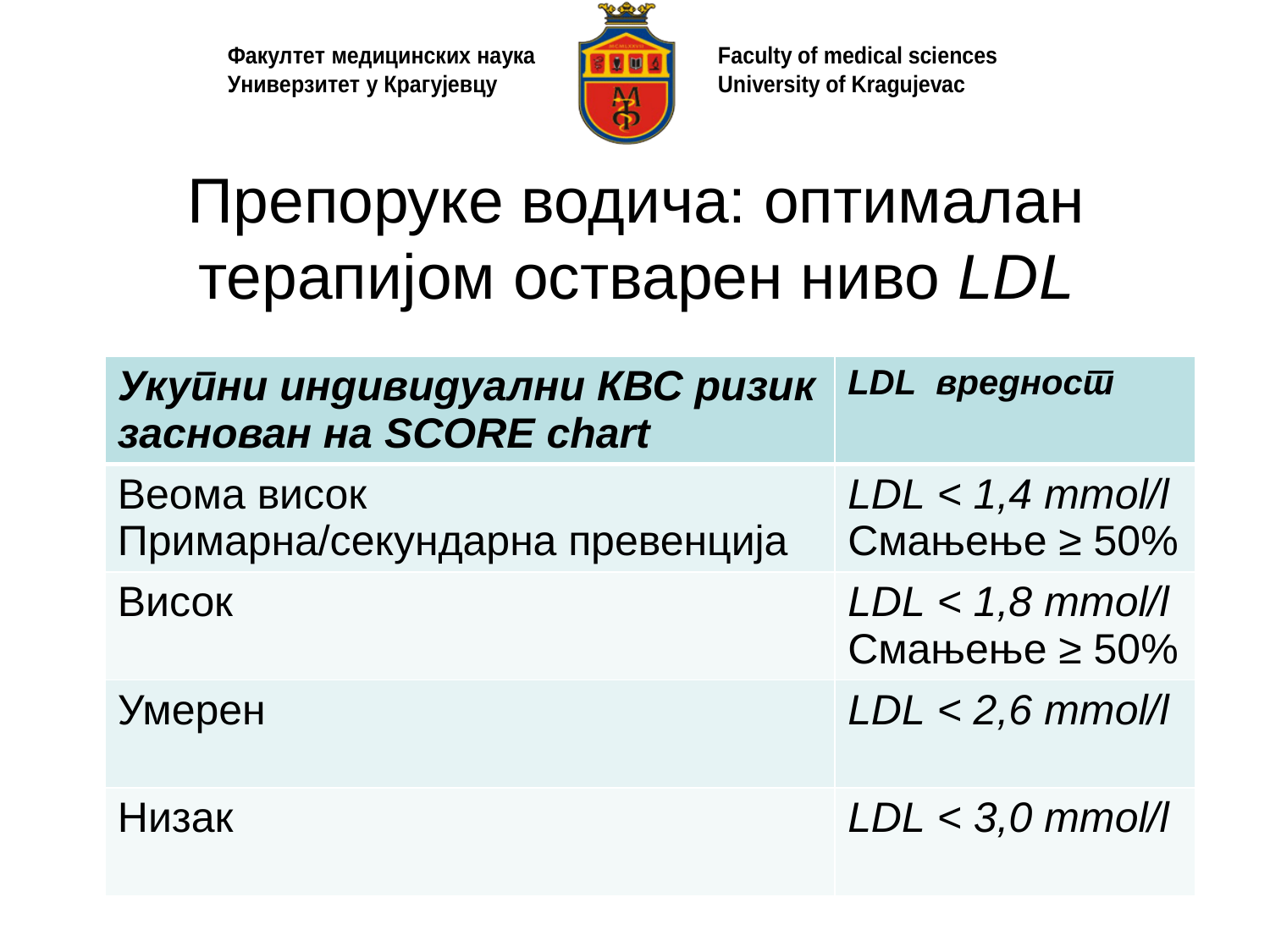

# Препоруке водича: оптималан терапијом остварен ниво LDL
| Укупни индивидуални КВС ризик заснован на SCORE chart | LDL вредност |
| --- | --- |
| Веома висок Примарна/секундарна превенција | LDL < 1,4 mmol/l Смањење ≥ 50% |
| Висок | LDL < 1,8 mmol/l Смањење ≥ 50% |
| Умерен | LDL < 2,6 mmol/l |
| Низак | LDL < 3,0 mmol/l |